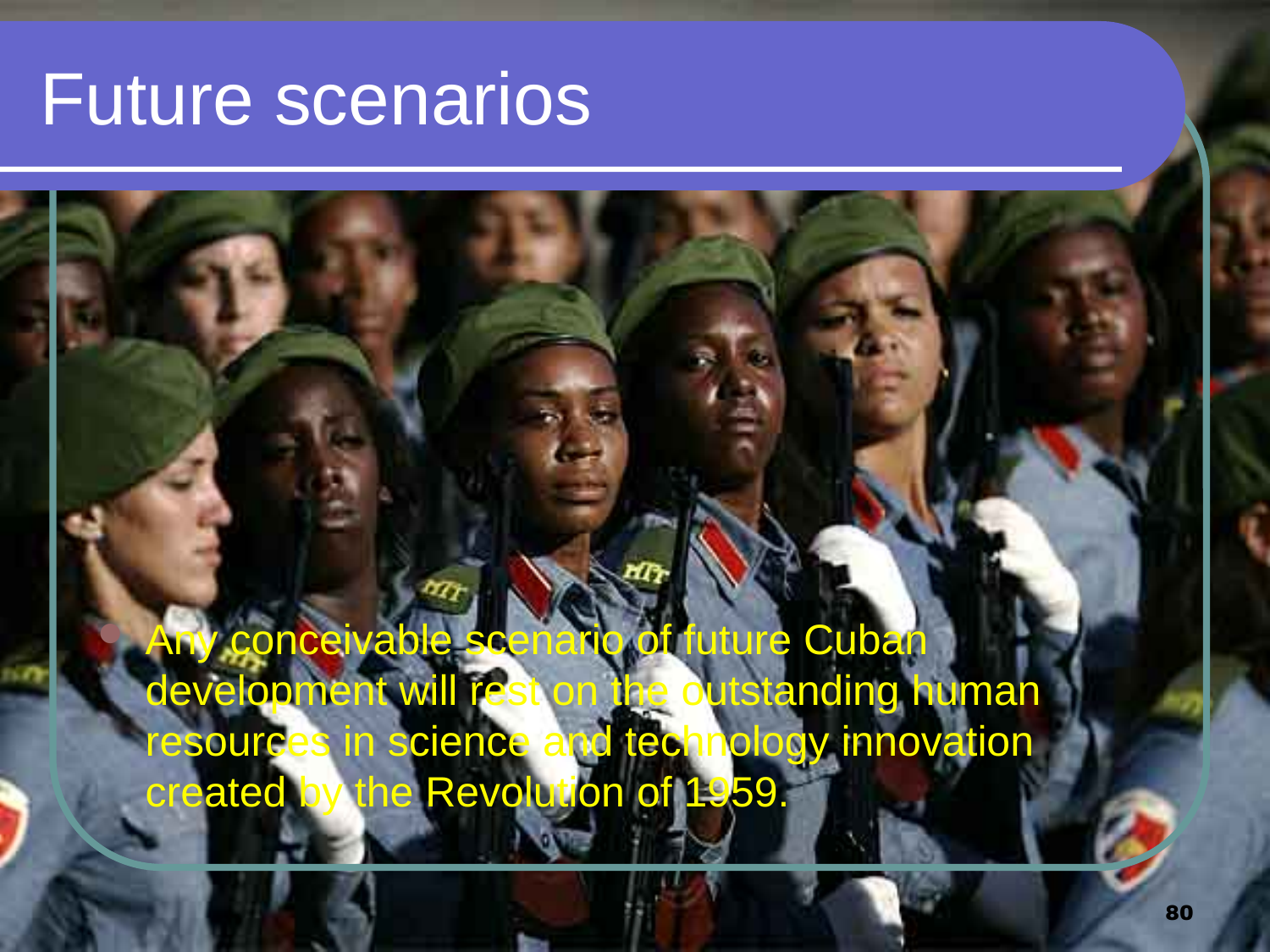

# Future scenarios
Any conceivable scenario of future Cuban development will rest on the outstanding human resources in science and technology innovation created by the Revolution of 1959.
80